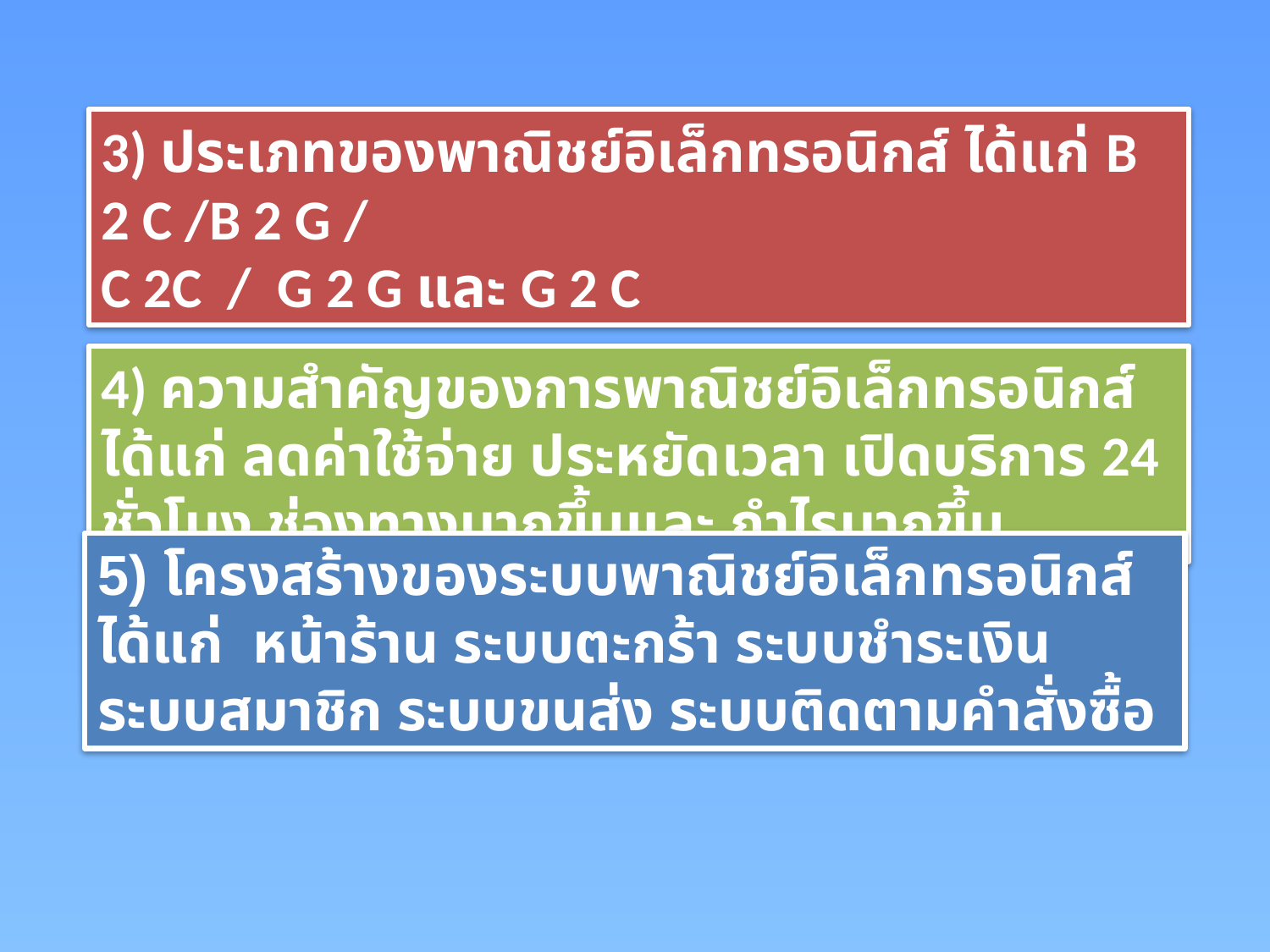

3) ประเภทของพาณิชย์อิเล็กทรอนิกส์ ได้แก่ B 2 C /B 2 G /
C 2C  /  G 2 G และ G 2 C
4) ความสำคัญของการพาณิชย์อิเล็กทรอนิกส์ ได้แก่ ลดค่าใช้จ่าย ประหยัดเวลา เปิดบริการ 24 ชั่วโมง ช่องทางมากขึ้นและ กำไรมากขึ้น
5) โครงสร้างของระบบพาณิชย์อิเล็กทรอนิกส์ ได้แก่  หน้าร้าน ระบบตะกร้า ระบบชำระเงิน ระบบสมาชิก ระบบขนส่ง ระบบติดตามคำสั่งซื้อ